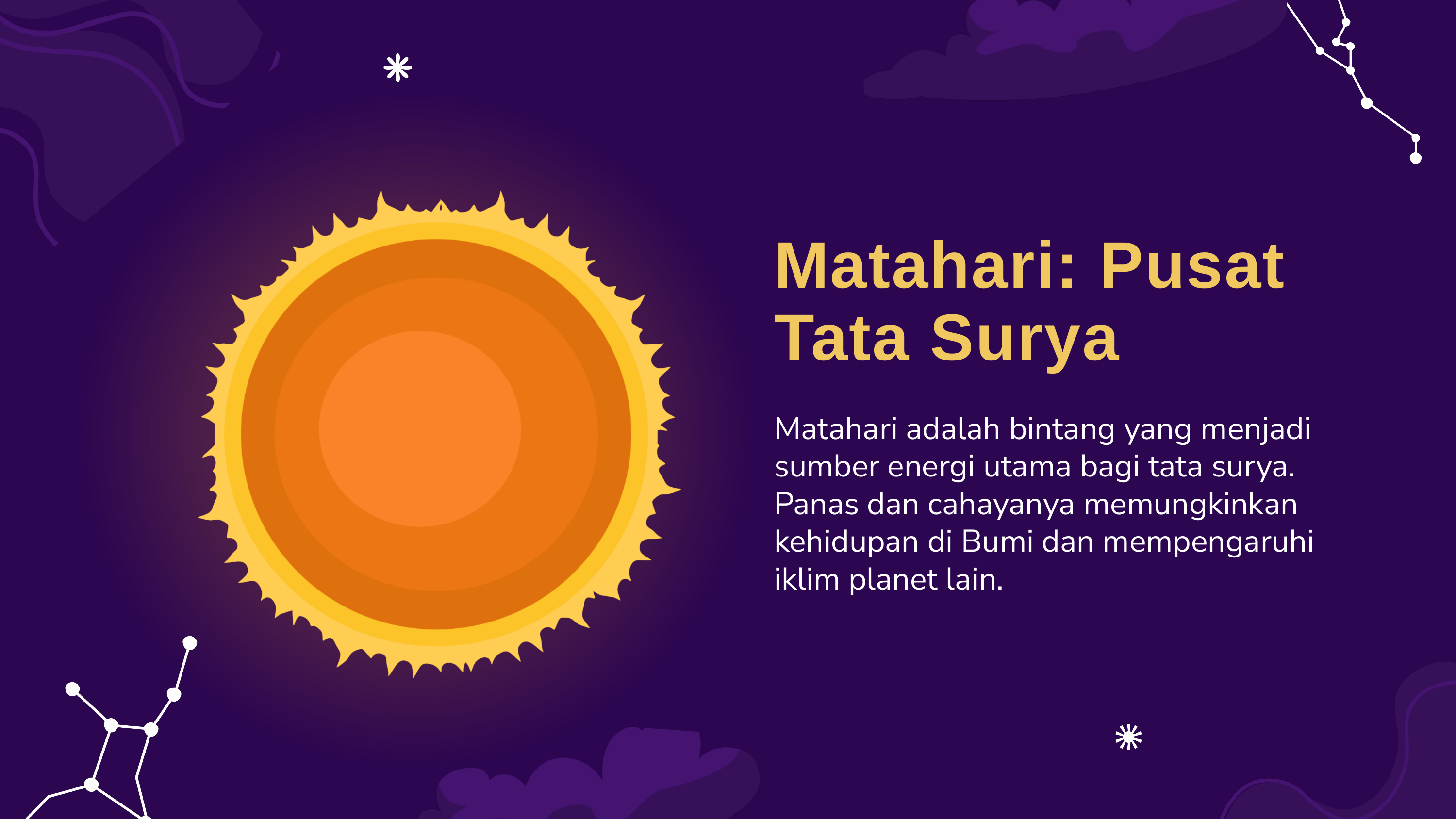

Matahari: Pusat Tata Surya
Matahari adalah bintang yang menjadi sumber energi utama bagi tata surya. Panas dan cahayanya memungkinkan kehidupan di Bumi dan mempengaruhi iklim planet lain​.